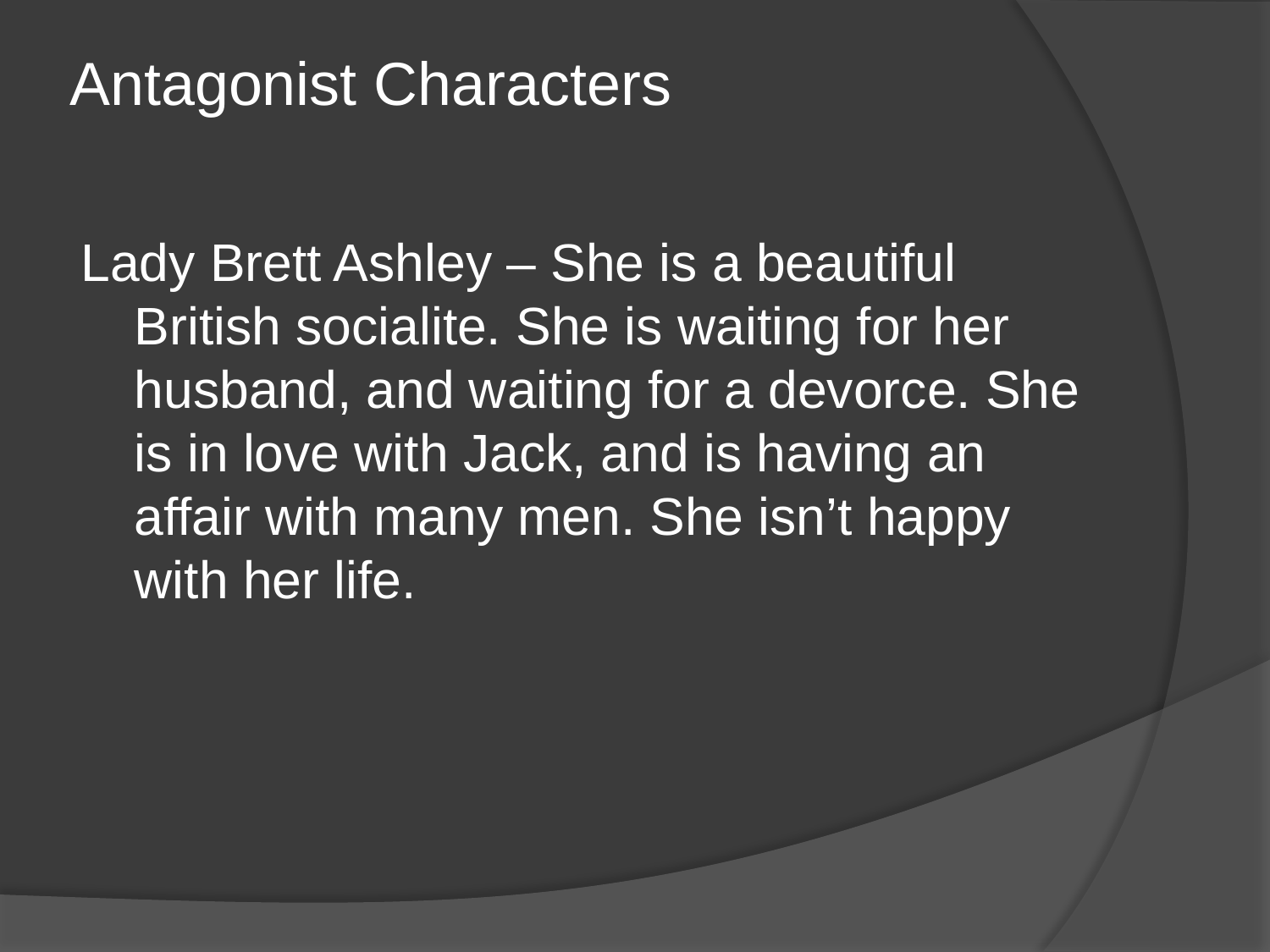

# Antagonist Characters
Lady Brett Ashley – She is a beautiful British socialite. She is waiting for her husband, and waiting for a devorce. She is in love with Jack, and is having an affair with many men. She isn’t happy with her life.